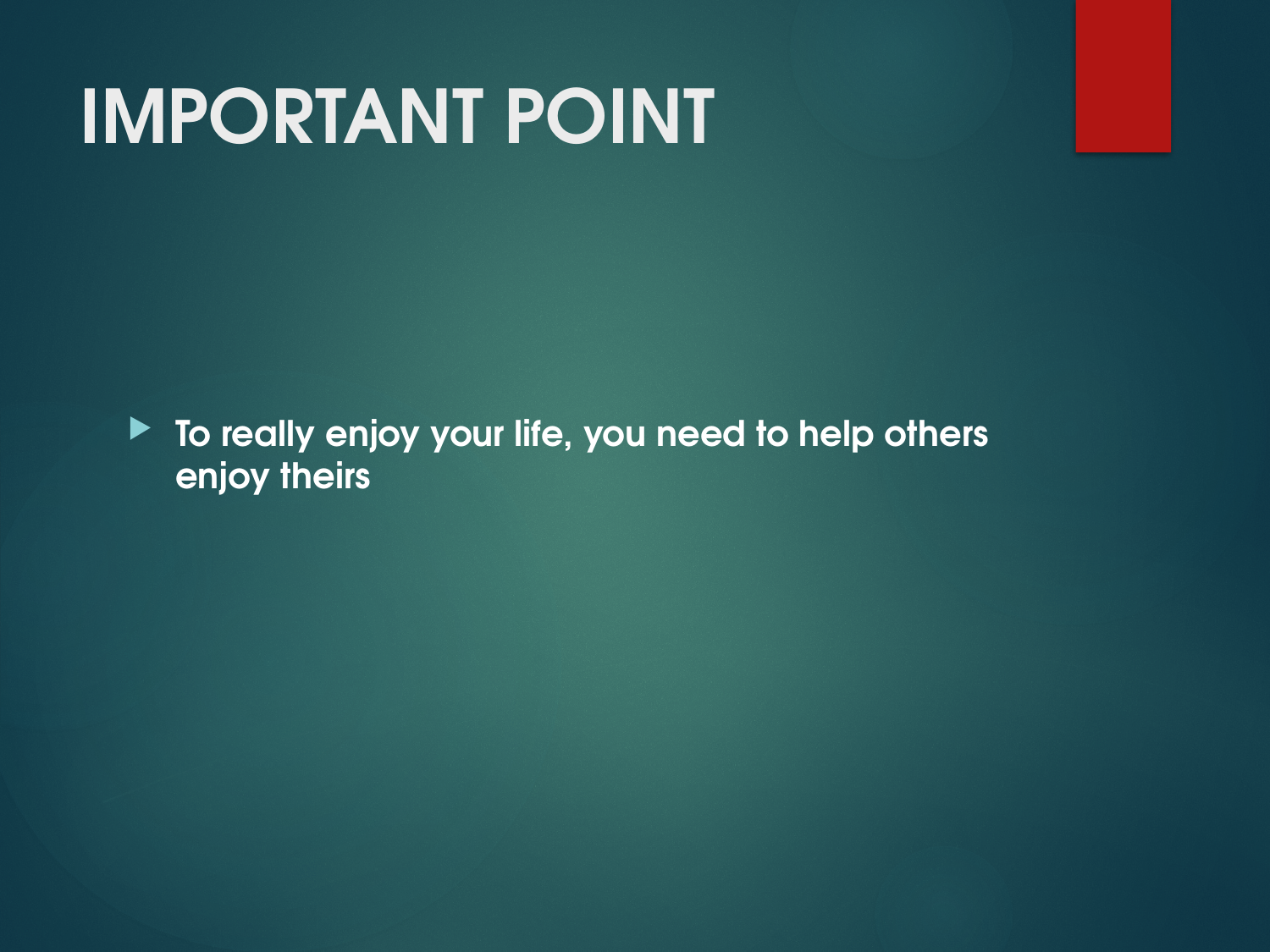

# IMPORTANT POINT

To really enjoy your life, you need to help others enjoy theirs